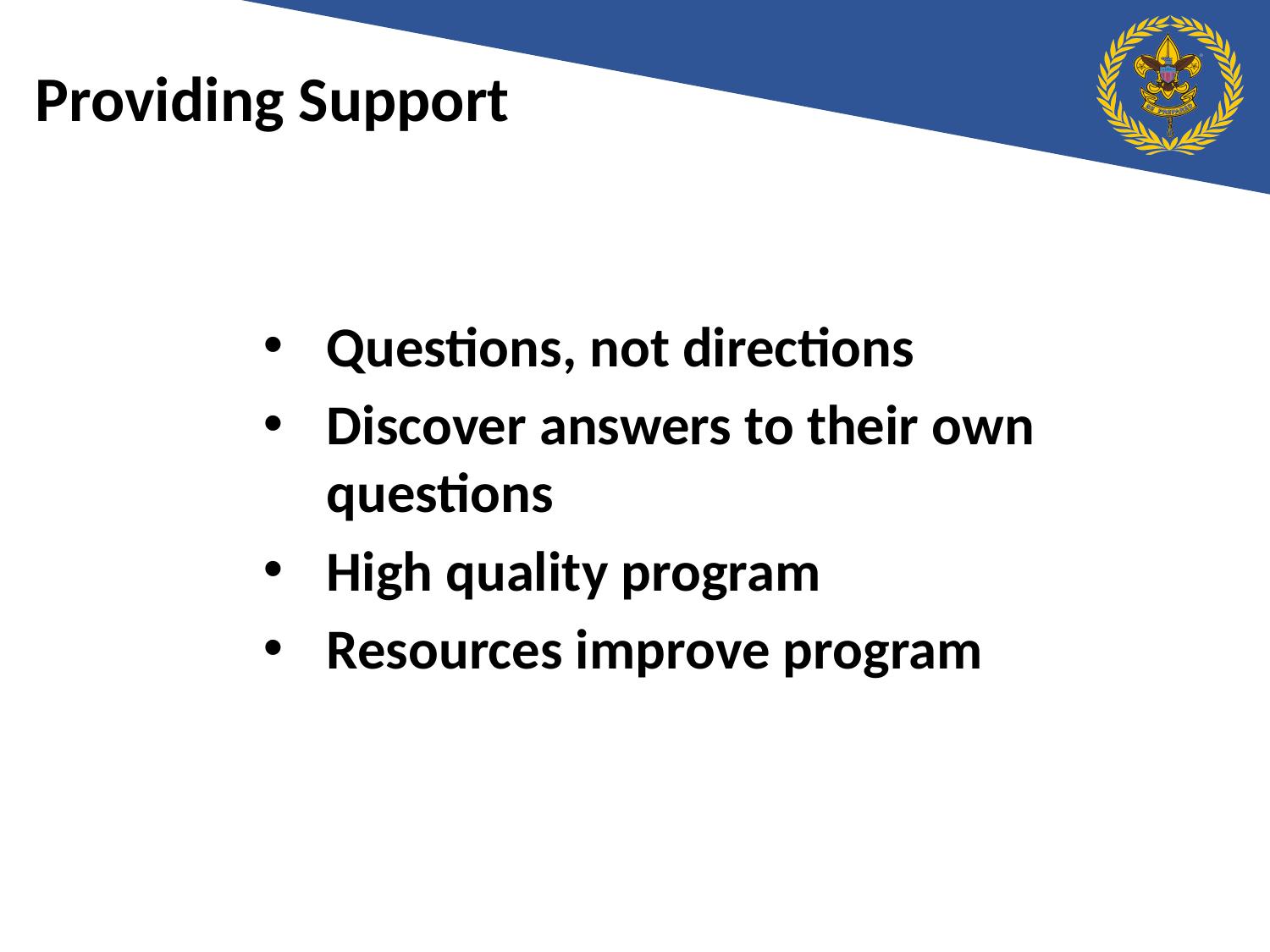

Providing Support
Questions, not directions
Discover answers to their own questions
High quality program
Resources improve program